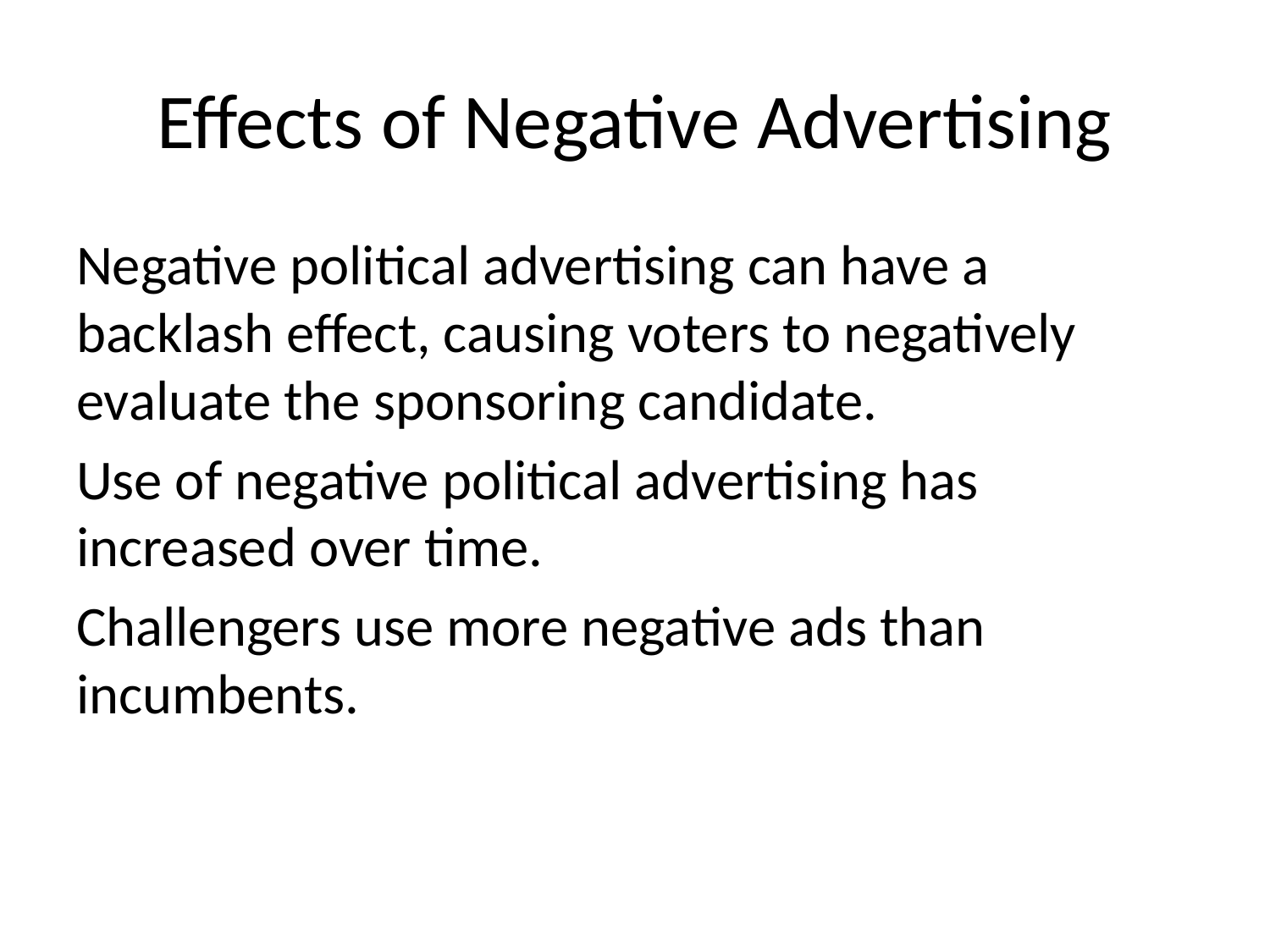

# Effects of Negative Advertising
Negative political advertising can have a backlash effect, causing voters to negatively evaluate the sponsoring candidate.
Use of negative political advertising has increased over time.
Challengers use more negative ads than incumbents.